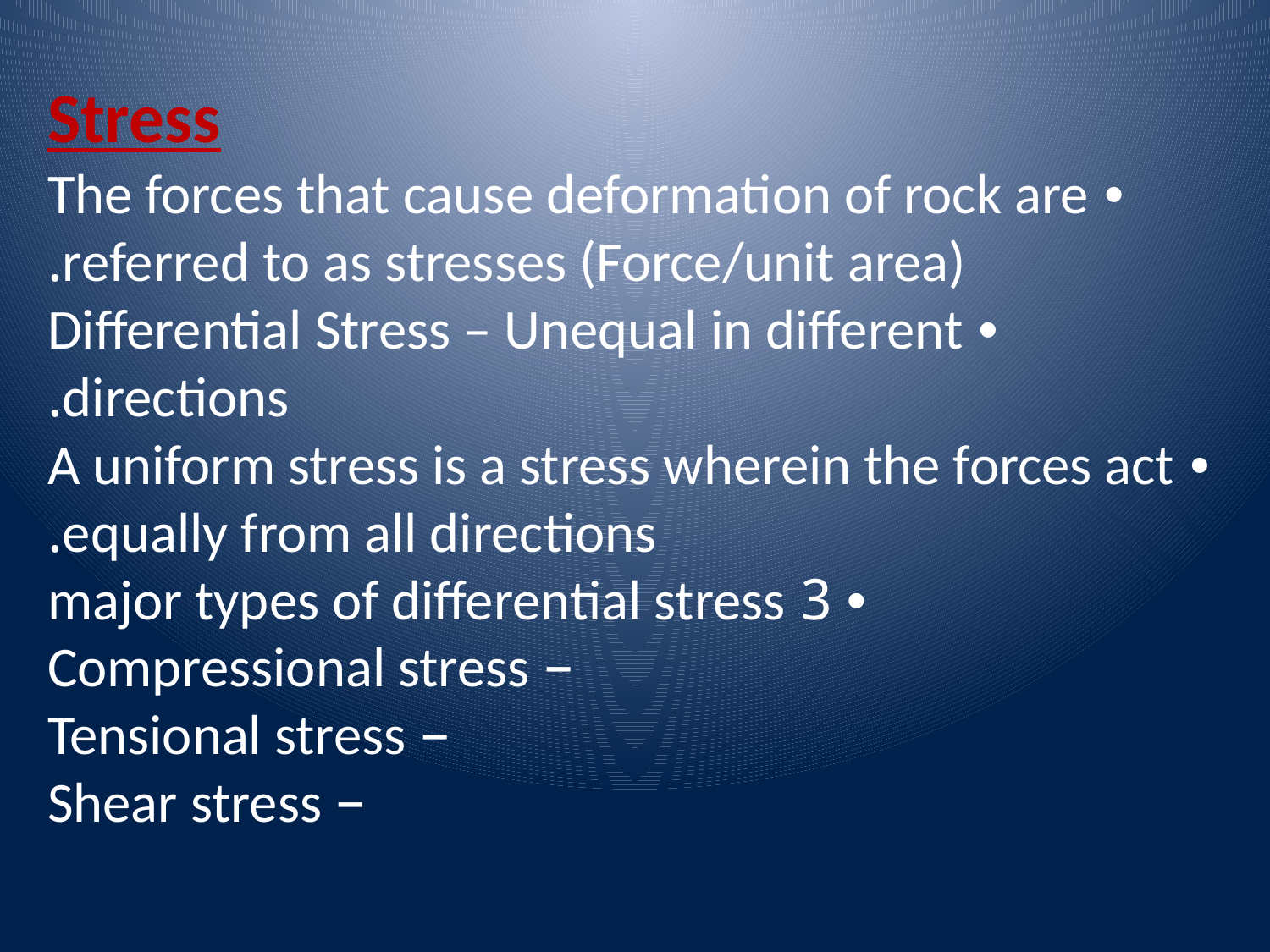

Stress
• The forces that cause deformation of rock are
referred to as stresses (Force/unit area).
• Differential Stress – Unequal in different
directions.
• A uniform stress is a stress wherein the forces act
equally from all directions.
• 3 major types of differential stress
– Compressional stress
– Tensional stress
– Shear stress